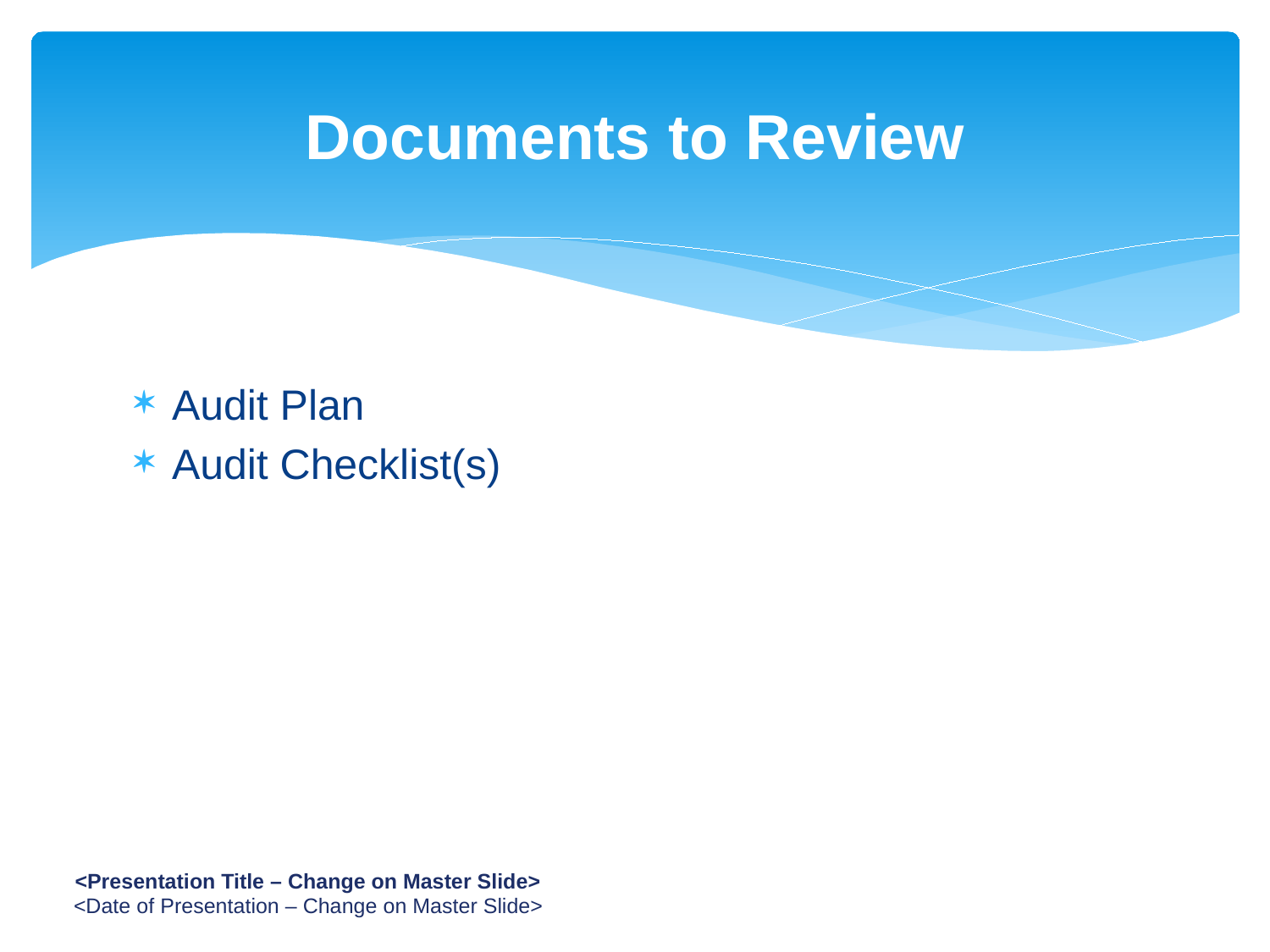

# Documents to Review
Audit Plan
Audit Checklist(s)

10